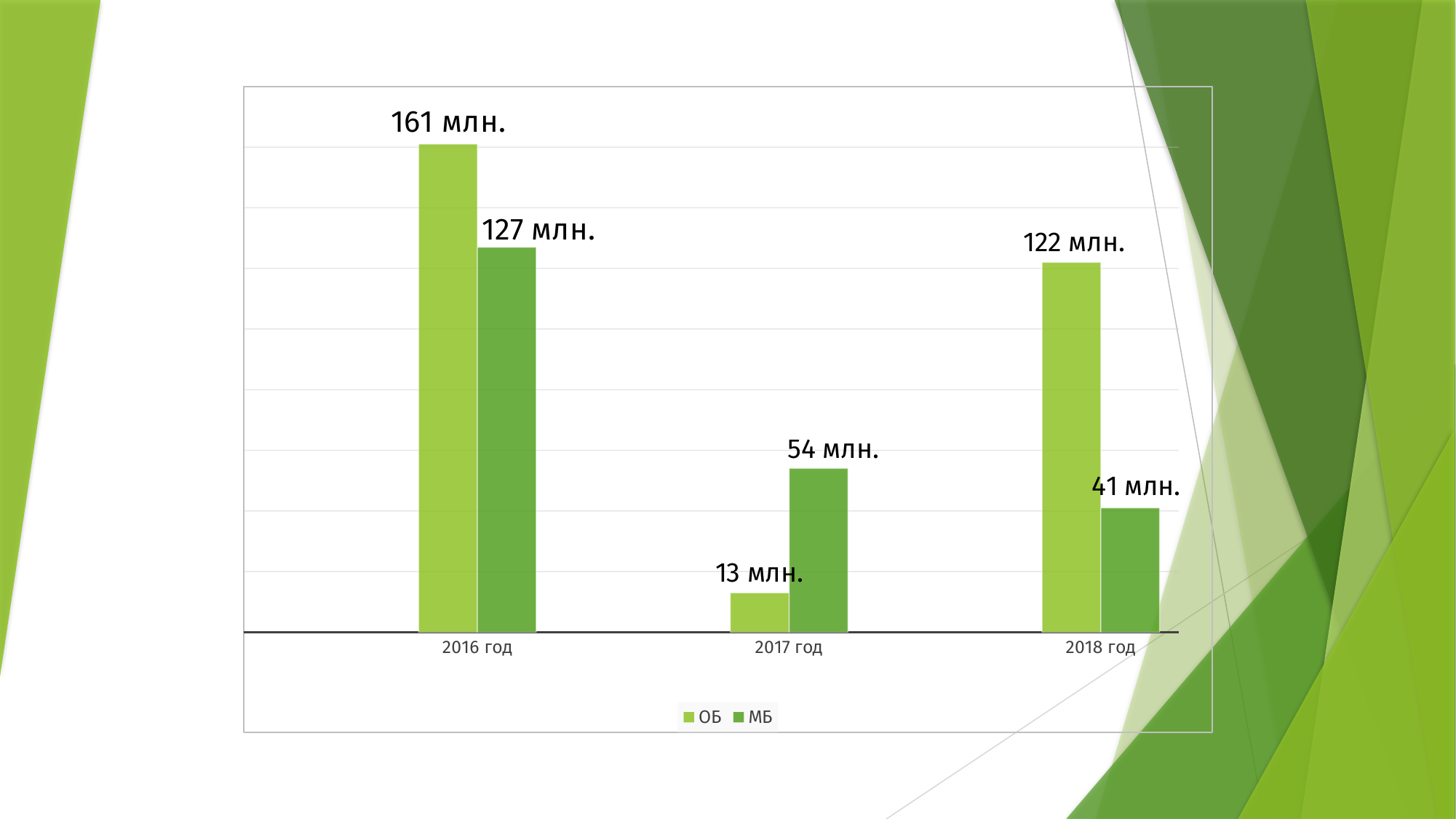

### Chart

| Category | ОБ | МБ |
|---|---|---|
|  | None | None |
| 2016 год | 161.0 | 127.0 |
|  | None | None |
| 2017 год | 13.0 | 54.0 |
|  | None | None |
| 2018 год | 122.0 | 41.0 |